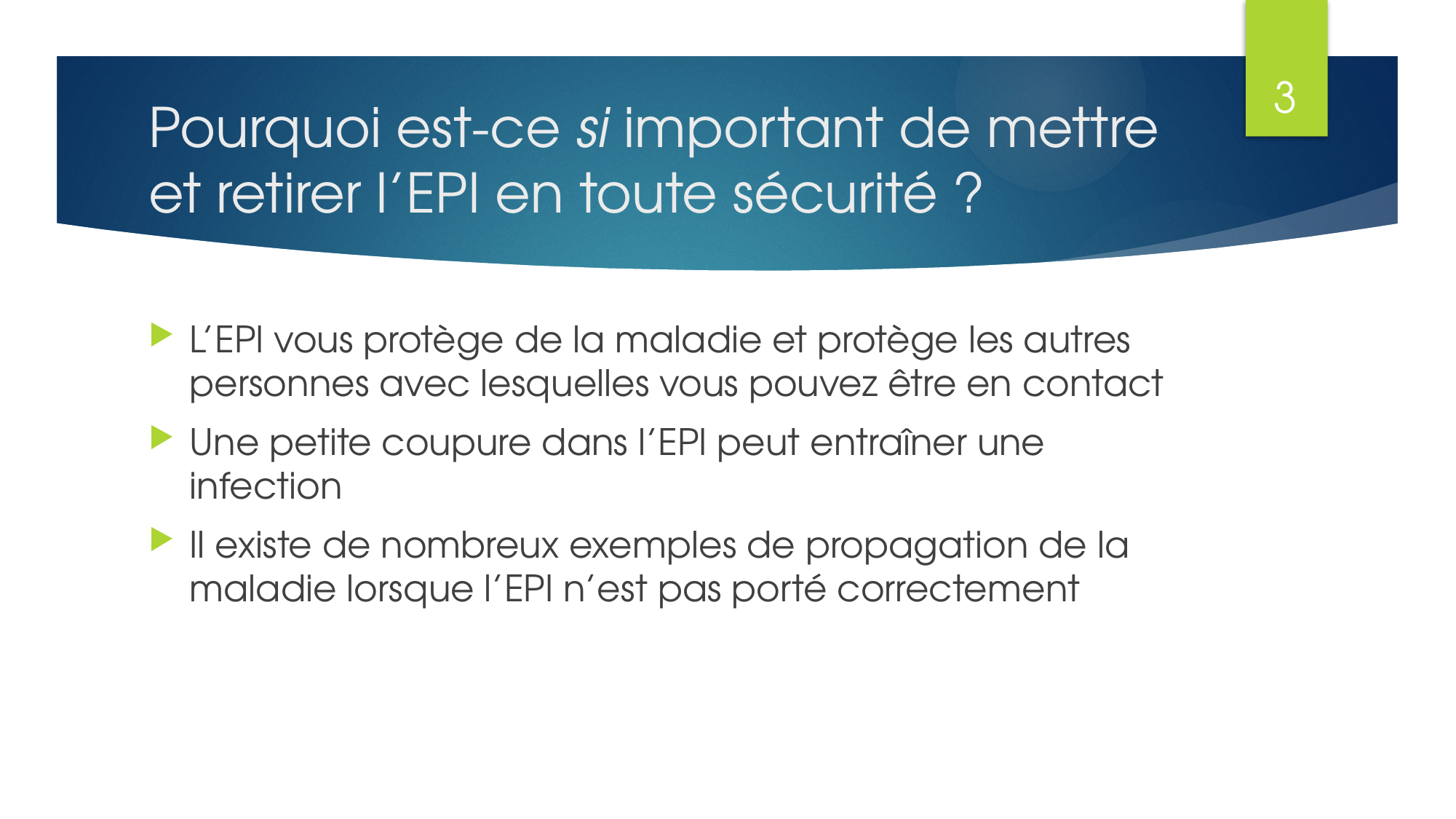

3
# Pourquoi est-ce si important de mettre et retirer l’EPI en toute sécurité ?
L’EPI vous protège de la maladie et protège les autres personnes avec lesquelles vous pouvez être en contact
Une petite coupure dans l’EPI peut entraîner une infection
Il existe de nombreux exemples de propagation de la maladie lorsque l’EPI n’est pas porté correctement